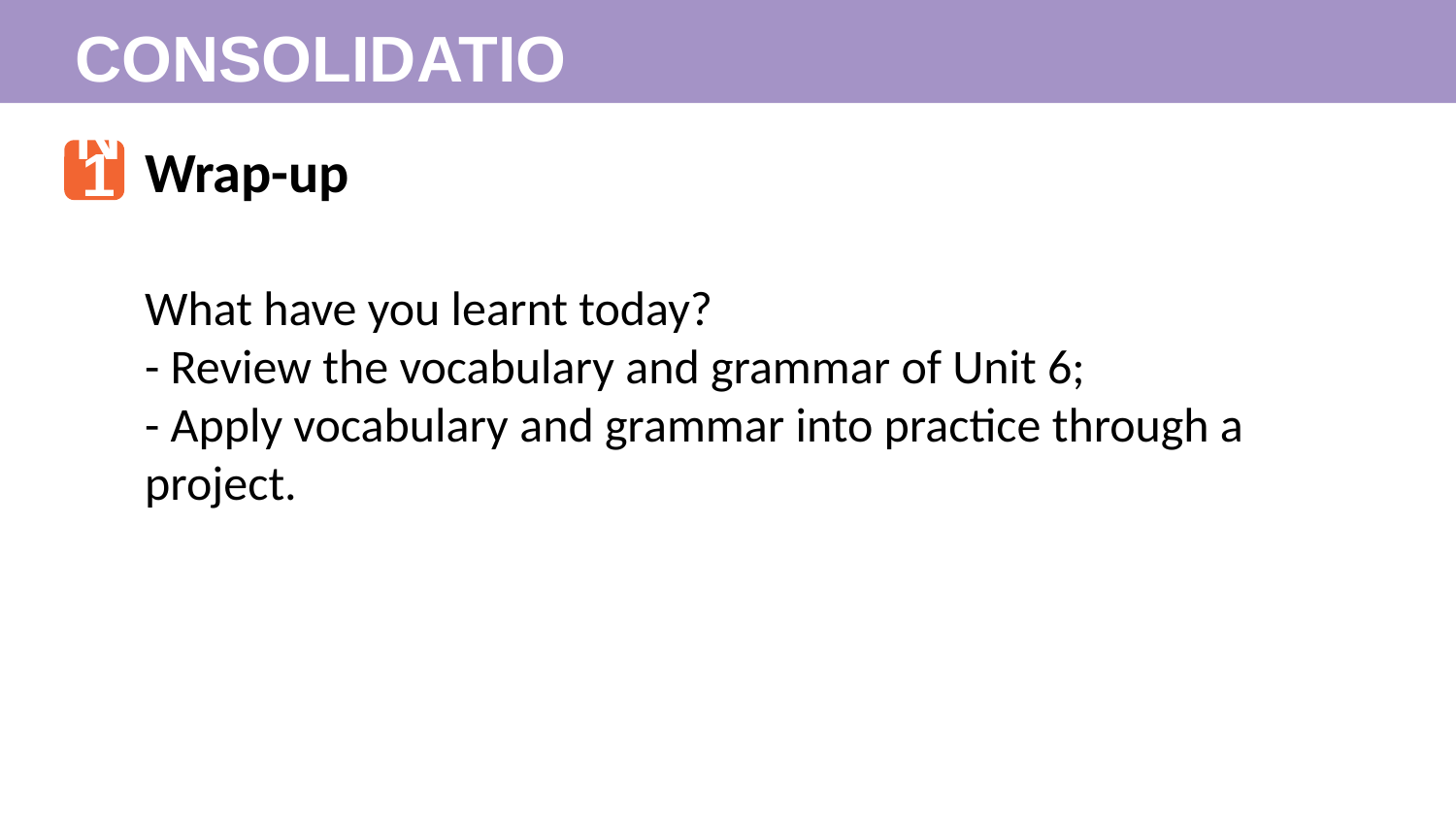

CONSOLIDATION
1
Wrap-up

What have you learnt today?
- Review the vocabulary and grammar of Unit 6;
- Apply vocabulary and grammar into practice through a project.